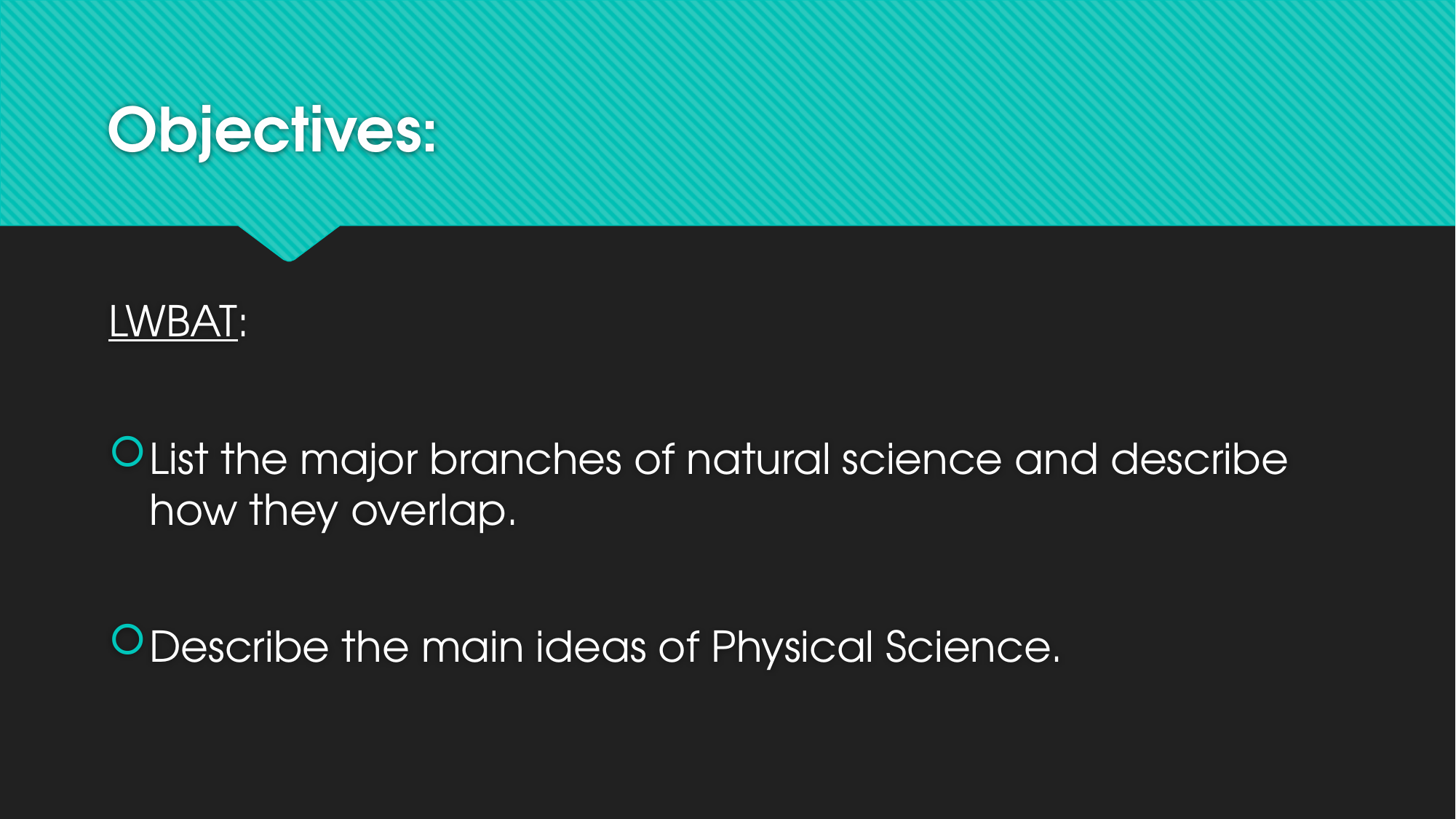

# Objectives:
LWBAT:

List the major branches of natural science and describe how they overlap.

Describe the main ideas of Physical Science.